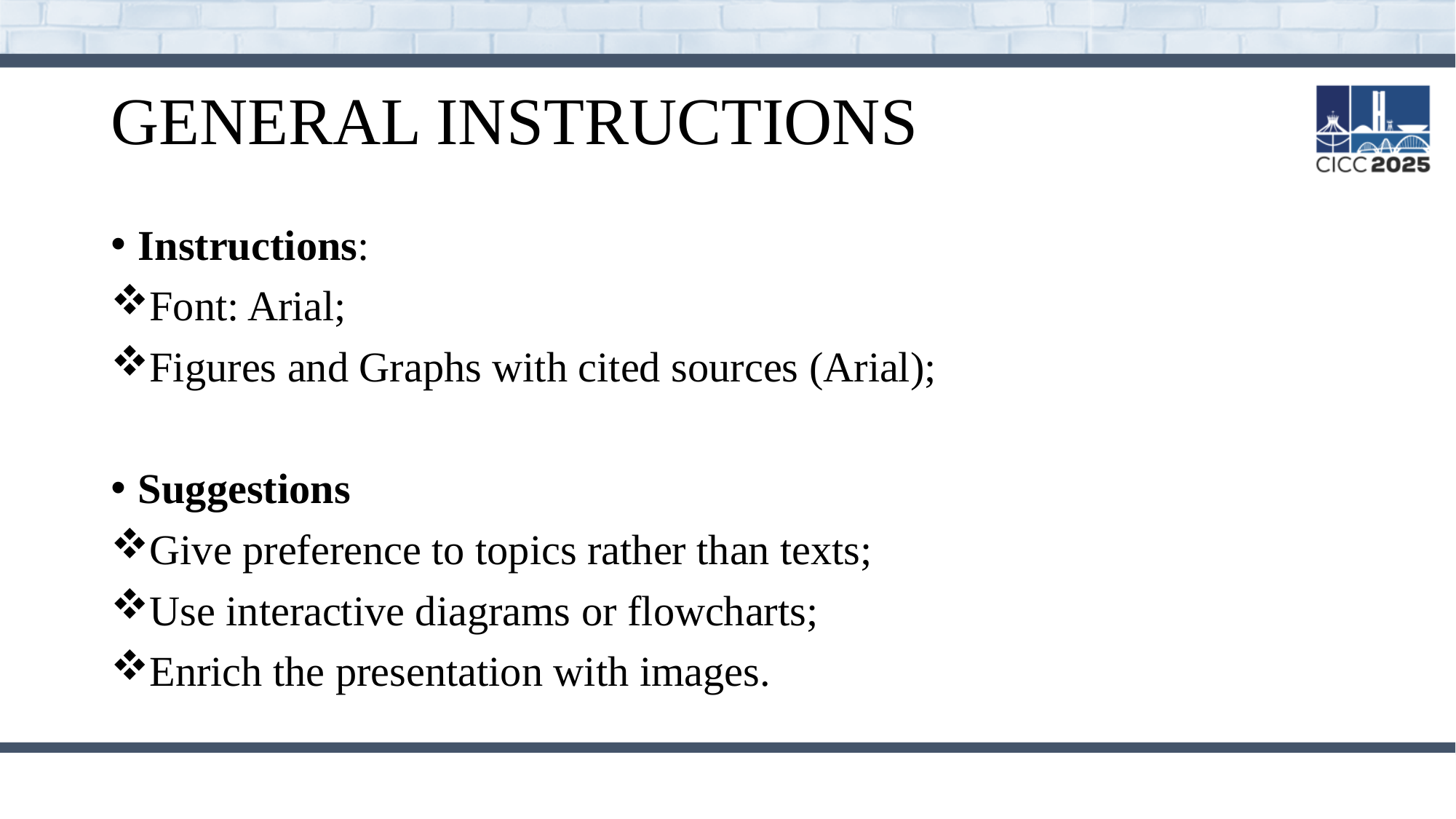

# GENERAL INSTRUCTIONS
Instructions:
Font: Arial;
Figures and Graphs with cited sources (Arial);

Suggestions
Give preference to topics rather than texts;
Use interactive diagrams or flowcharts;
Enrich the presentation with images.